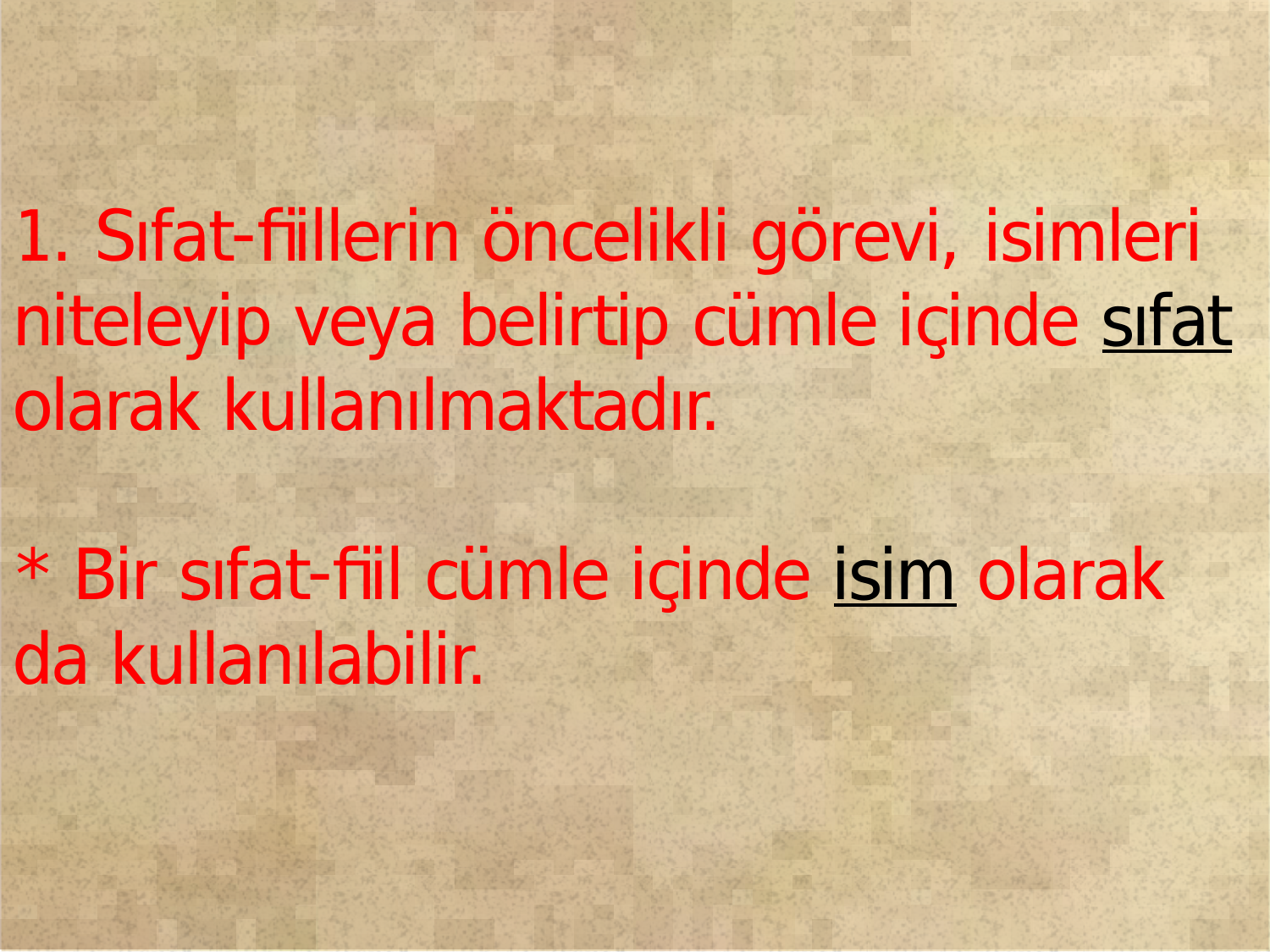

1. Sıfat-fiillerin öncelikli görevi, isimleri niteleyip veya belirtip cümle içinde sıfat olarak kullanılmaktadır.

* Bir sıfat-fiil cümle içinde isim olarak da kullanılabilir.